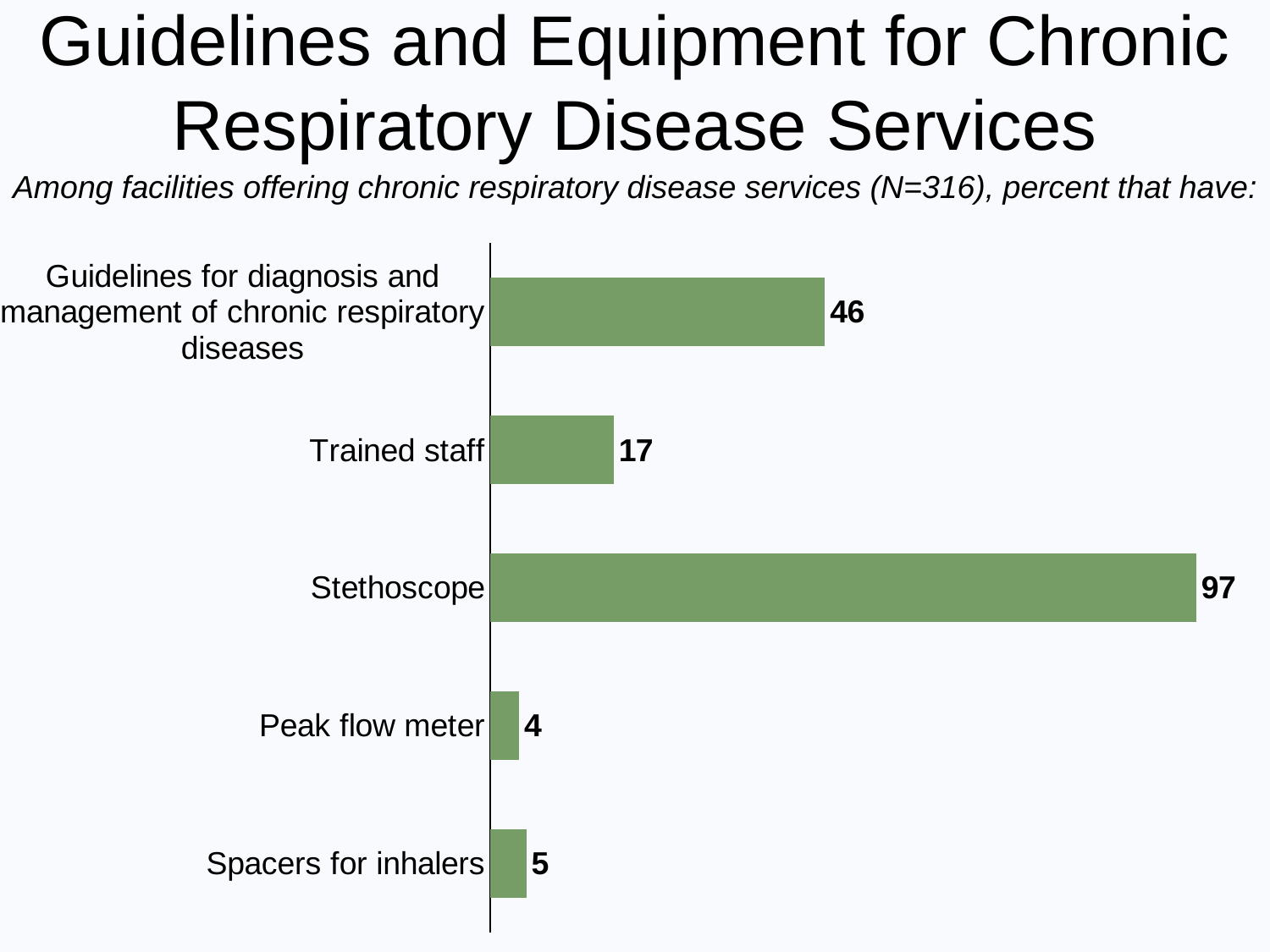

Guidelines and Equipment for Chronic Respiratory Disease Services
Among facilities offering chronic respiratory disease services (N=316), percent that have:

### Chart

| Category | Column2 |
|---|---|
| Spacers for inhalers | 5.0 |
| Peak flow meter | 4.0 |
| Stethoscope | 97.0 |
| Trained staff | 17.0 |
| Guidelines for diagnosis and management of chronic respiratory diseases | 46.0 |